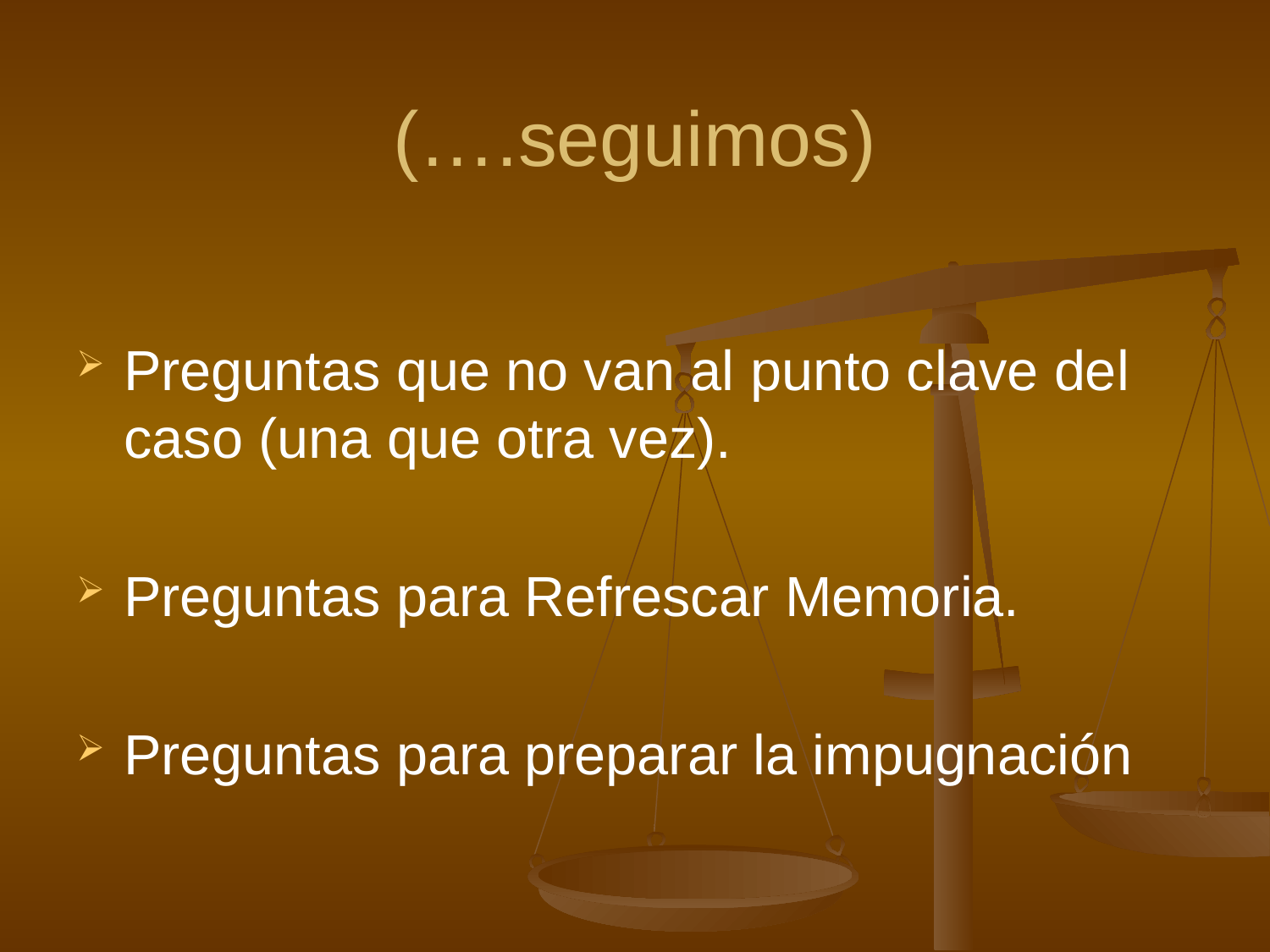

# (….seguimos)
Preguntas que no van al punto clave del caso (una que otra vez).

Preguntas para Refrescar Memoria.

Preguntas para preparar la impugnación